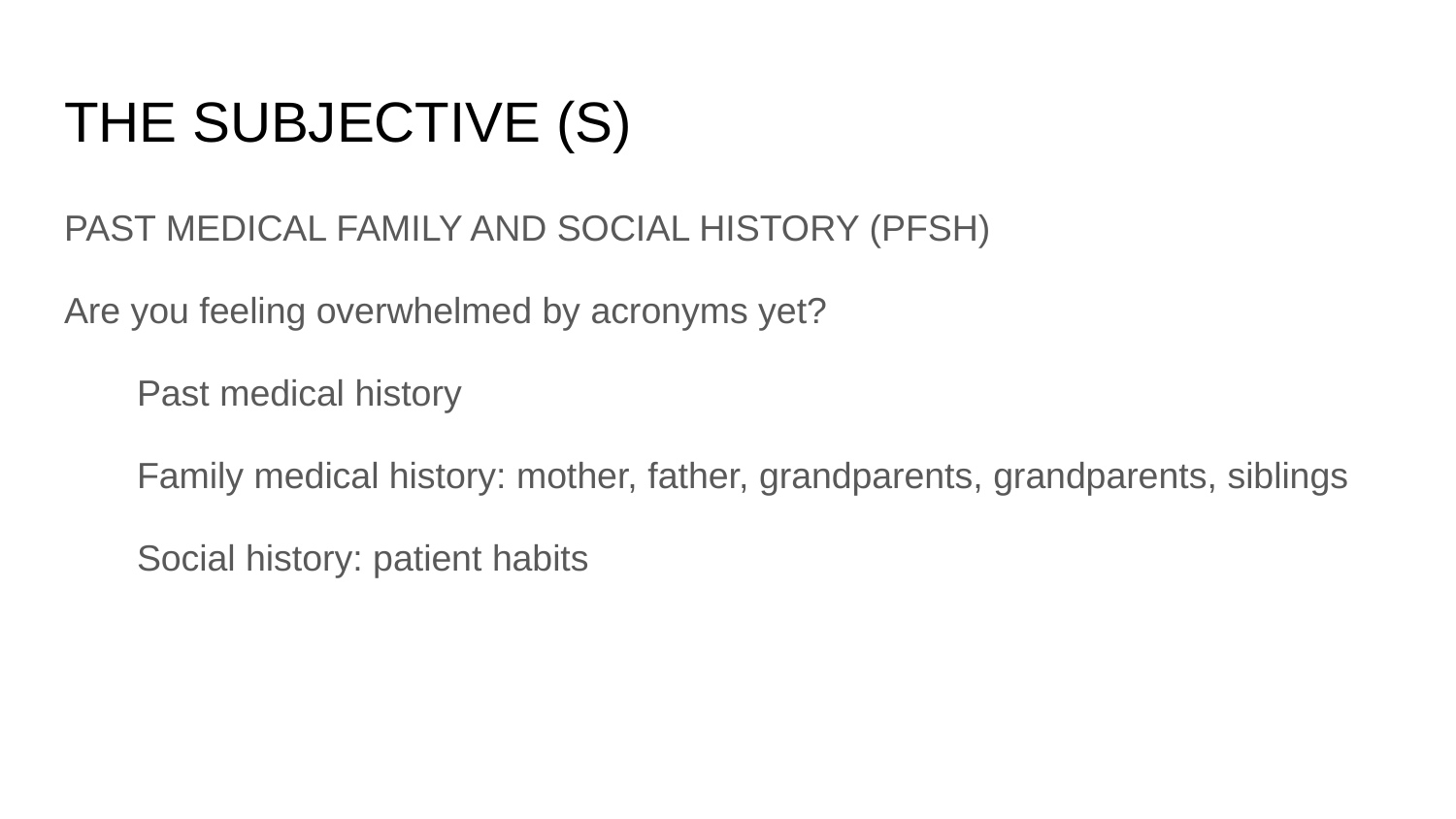

# THE SUBJECTIVE (S)
PAST MEDICAL FAMILY AND SOCIAL HISTORY (PFSH)
Are you feeling overwhelmed by acronyms yet?
Past medical history
Family medical history: mother, father, grandparents, grandparents, siblings
Social history: patient habits